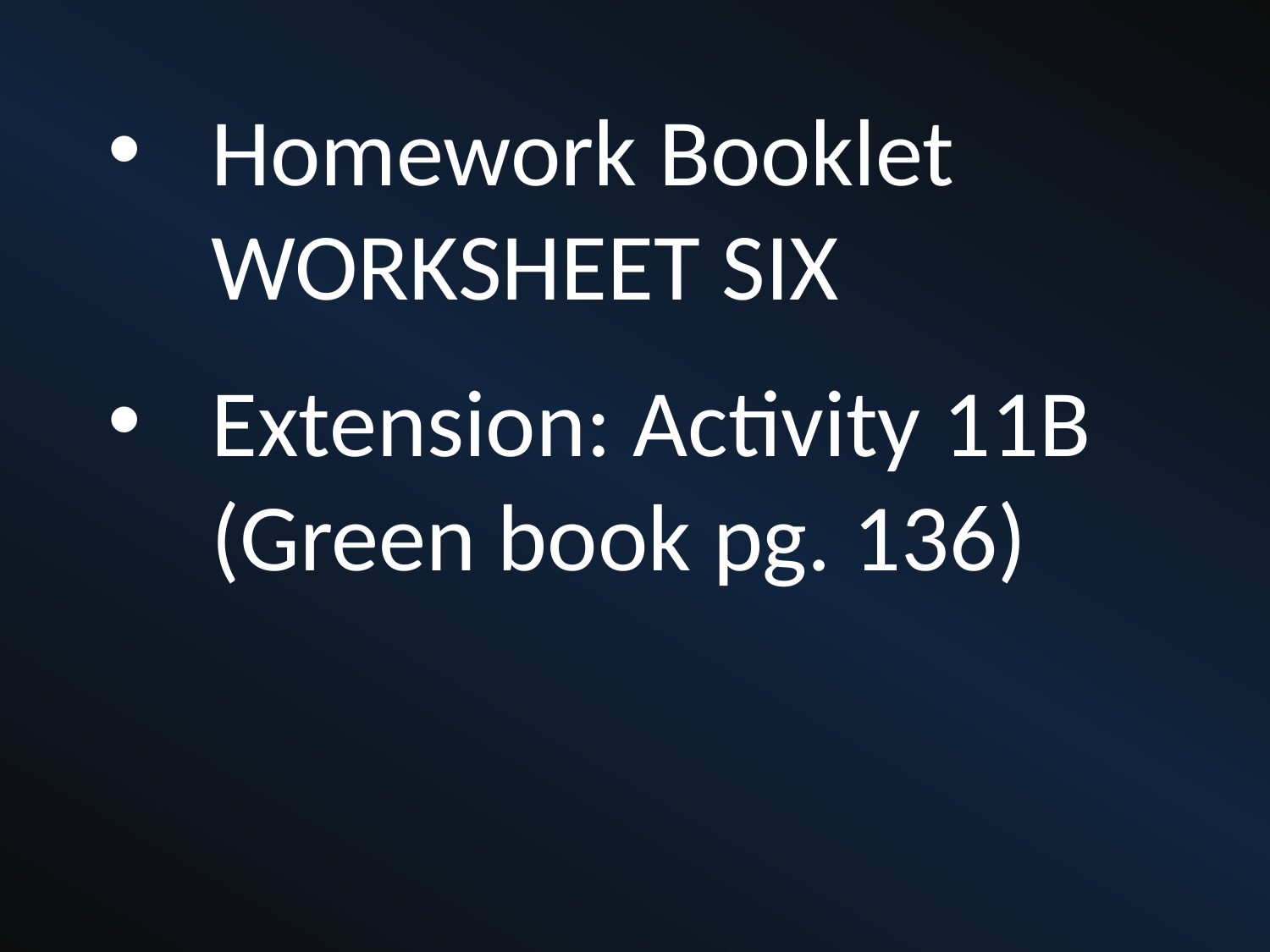

Homework Booklet WORKSHEET SIX
Extension: Activity 11B (Green book pg. 136)